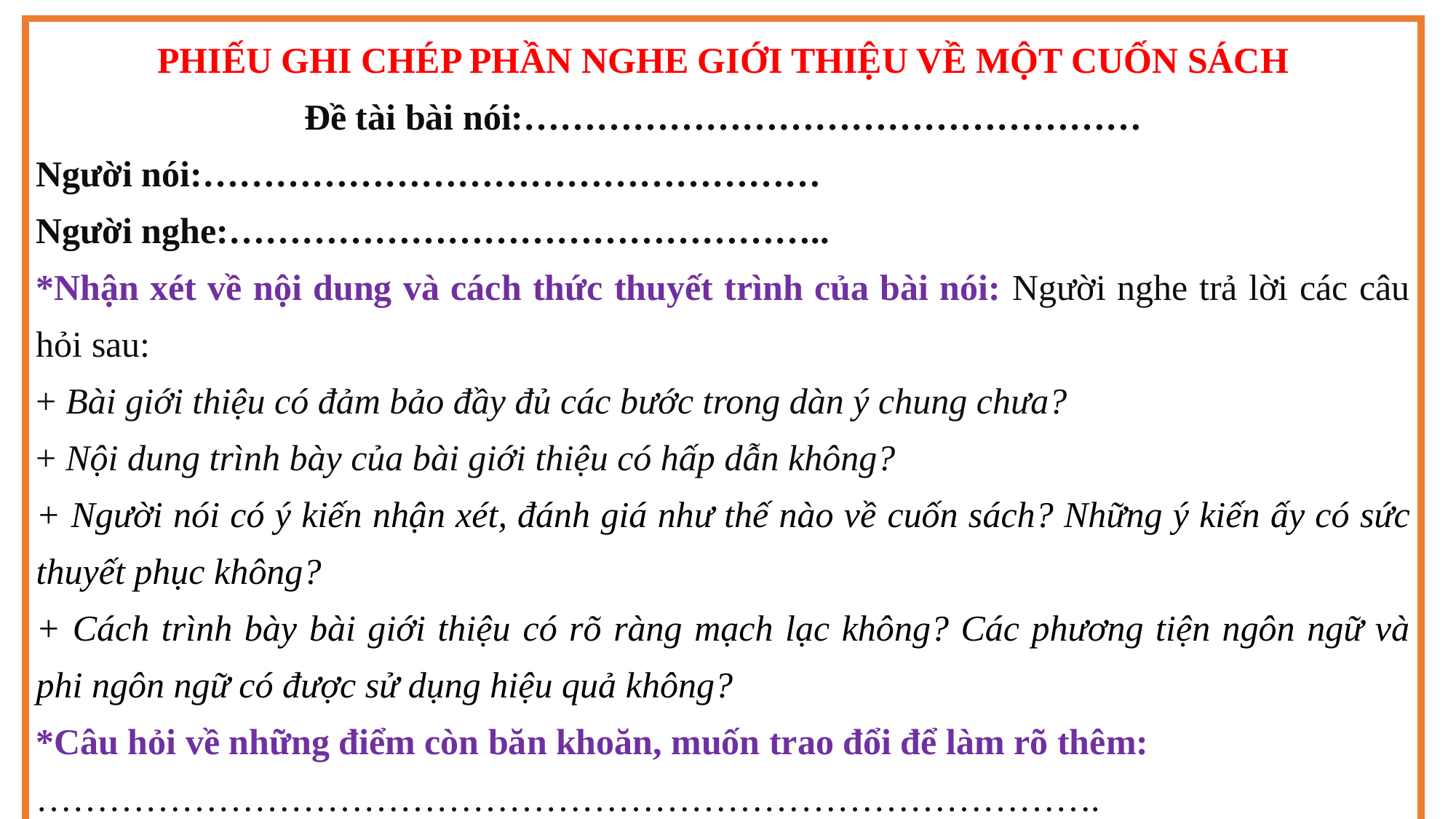

PHIẾU GHI CHÉP PHẦN NGHE GIỚI THIỆU VỀ MỘT CUỐN SÁCH
Đề tài bài nói:……………………………………………
Người nói:……………………………………………
Người nghe:…………………………………………..
*Nhận xét về nội dung và cách thức thuyết trình của bài nói: Người nghe trả lời các câu hỏi sau:
+ Bài giới thiệu có đảm bảo đầy đủ các bước trong dàn ý chung chưa?
+ Nội dung trình bày của bài giới thiệu có hấp dẫn không?
+ Người nói có ý kiến nhận xét, đánh giá như thế nào về cuốn sách? Những ý kiến ấy có sức thuyết phục không?
+ Cách trình bày bài giới thiệu có rõ ràng mạch lạc không? Các phương tiện ngôn ngữ và phi ngôn ngữ có được sử dụng hiệu quả không?
*Câu hỏi về những điểm còn băn khoăn, muốn trao đổi để làm rõ thêm:
…………………………………………………………………………….